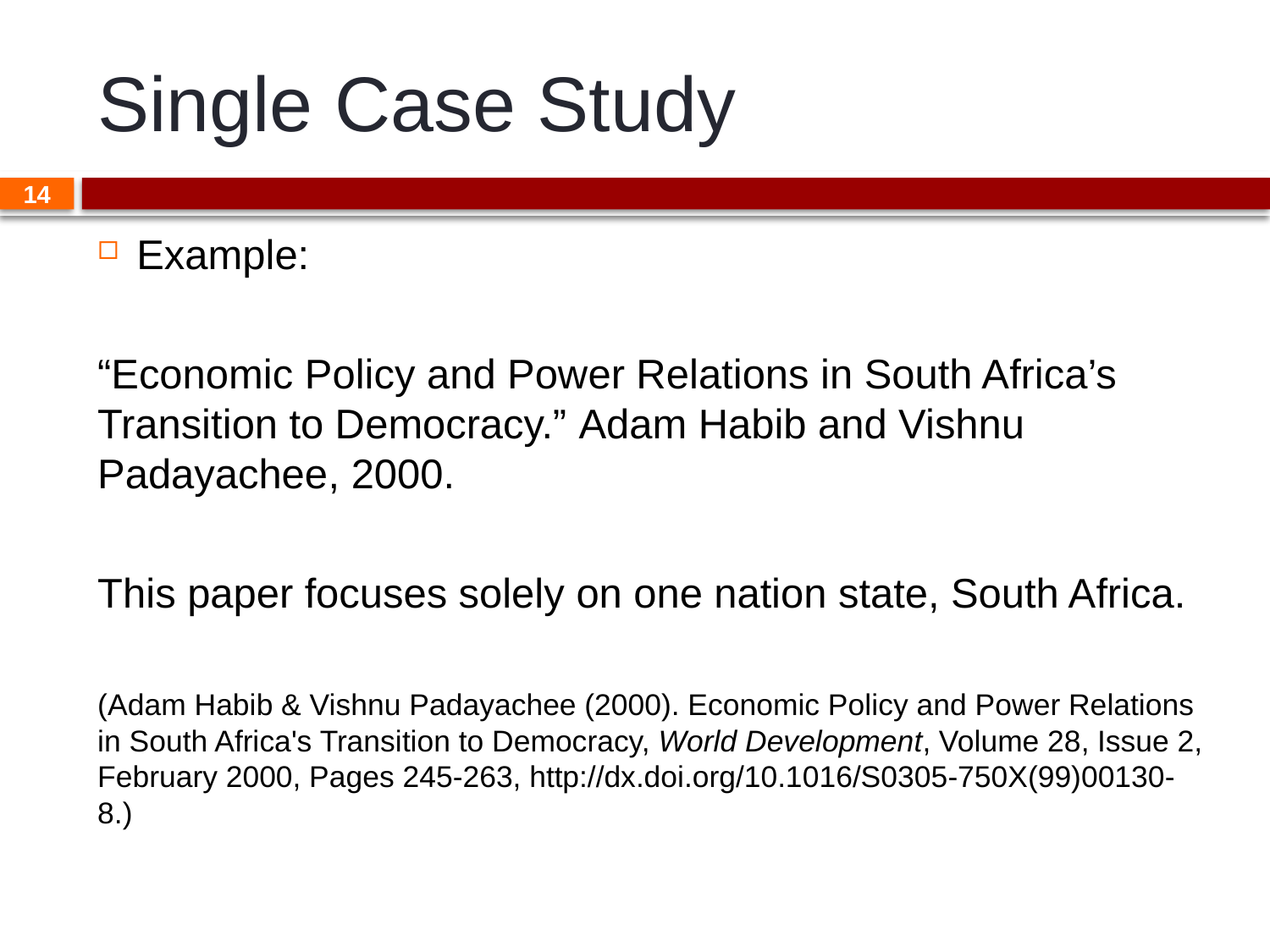

# Single Case Study
14
Example:

“Economic Policy and Power Relations in South Africa’s Transition to Democracy.” Adam Habib and Vishnu Padayachee, 2000.

This paper focuses solely on one nation state, South Africa.

(Adam Habib & Vishnu Padayachee (2000). Economic Policy and Power Relations in South Africa's Transition to Democracy, World Development, Volume 28, Issue 2, February 2000, Pages 245-263, http://dx.doi.org/10.1016/S0305-750X(99)00130-8.)